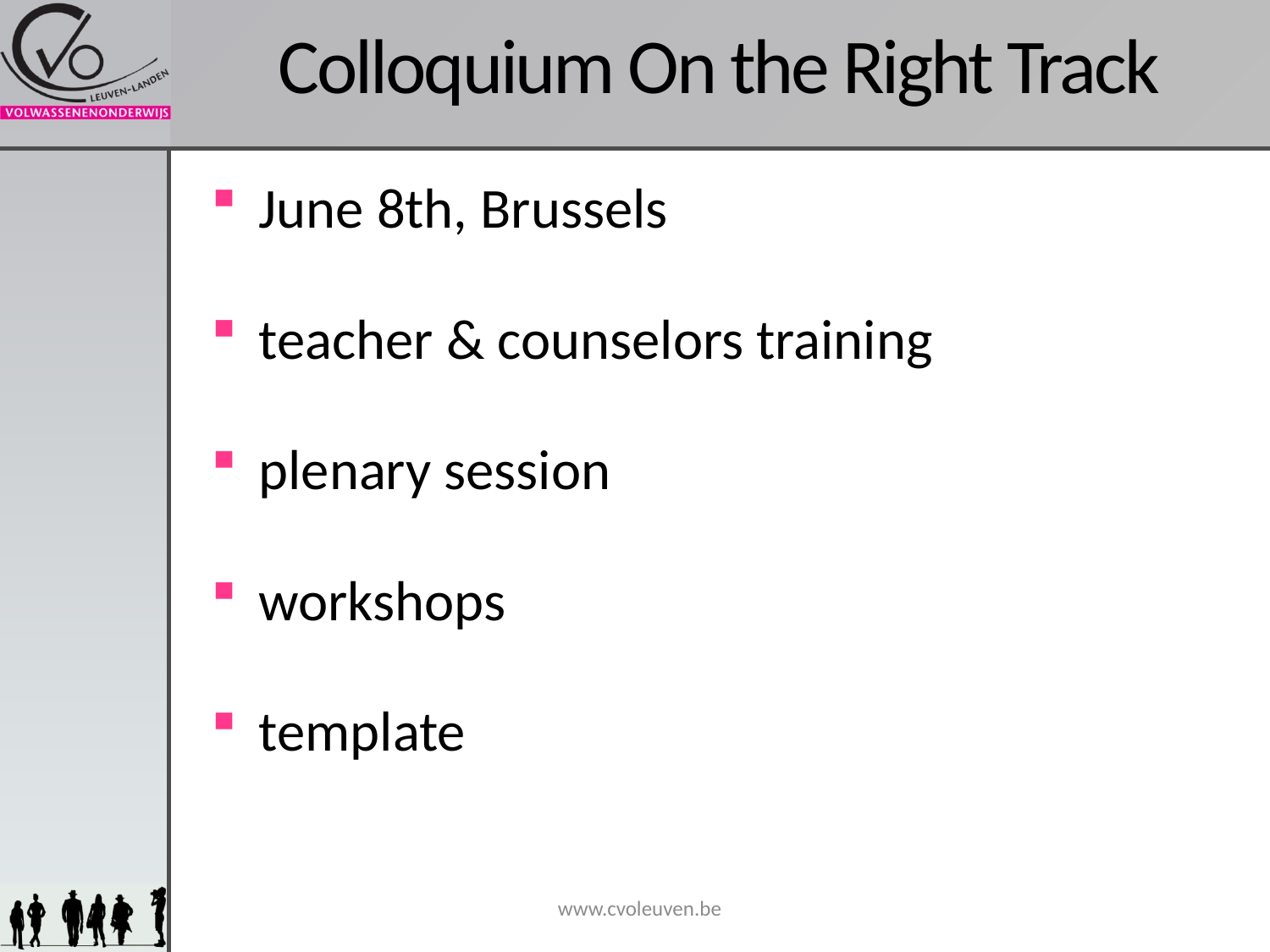

# Colloquium On the Right Track
June 8th, Brussels

teacher & counselors training

plenary session

workshops

template

www.cvoleuven.be